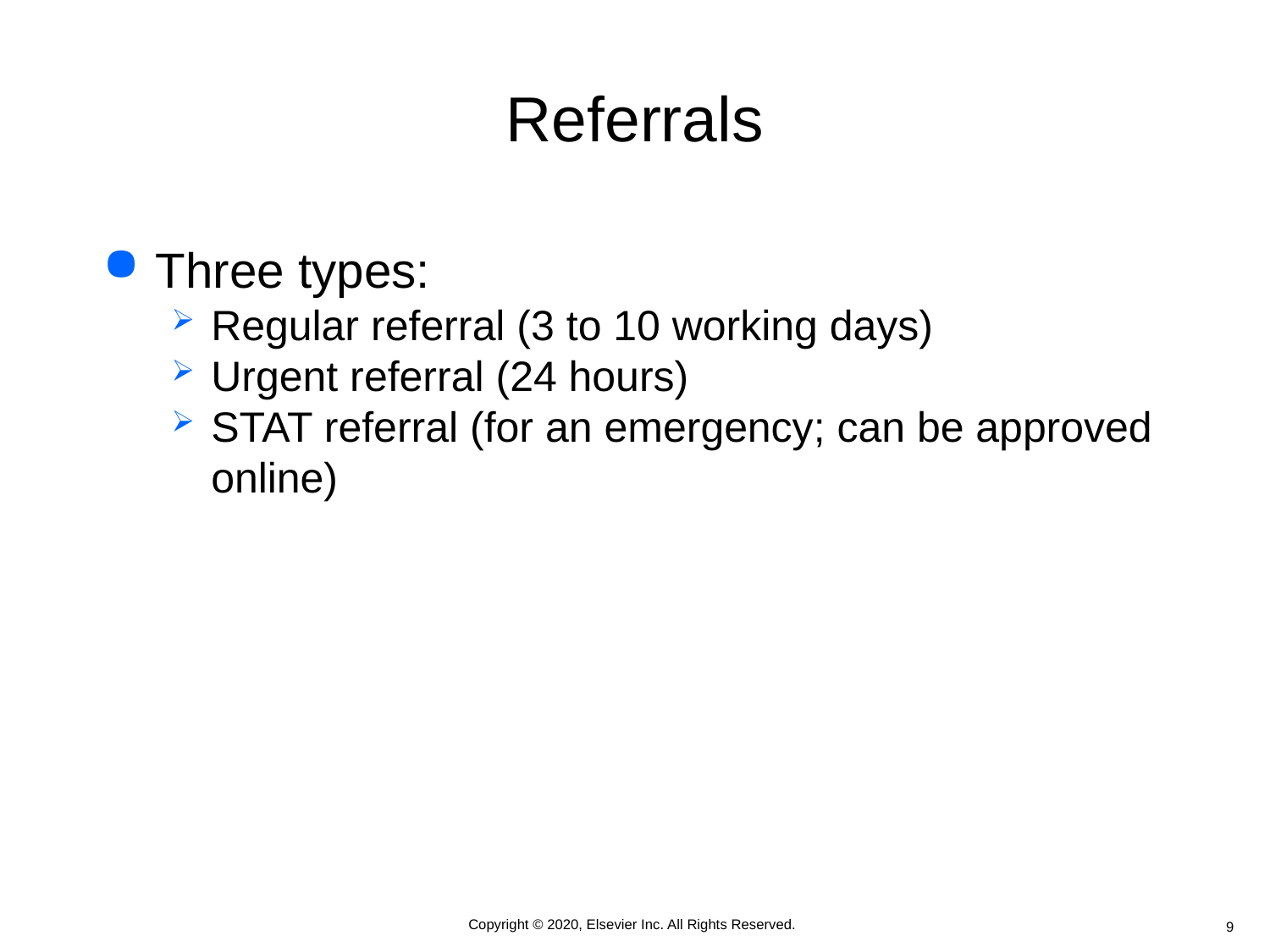

# Referrals
Three types:
Regular referral (3 to 10 working days)
Urgent referral (24 hours)
STAT referral (for an emergency; can be approved online)